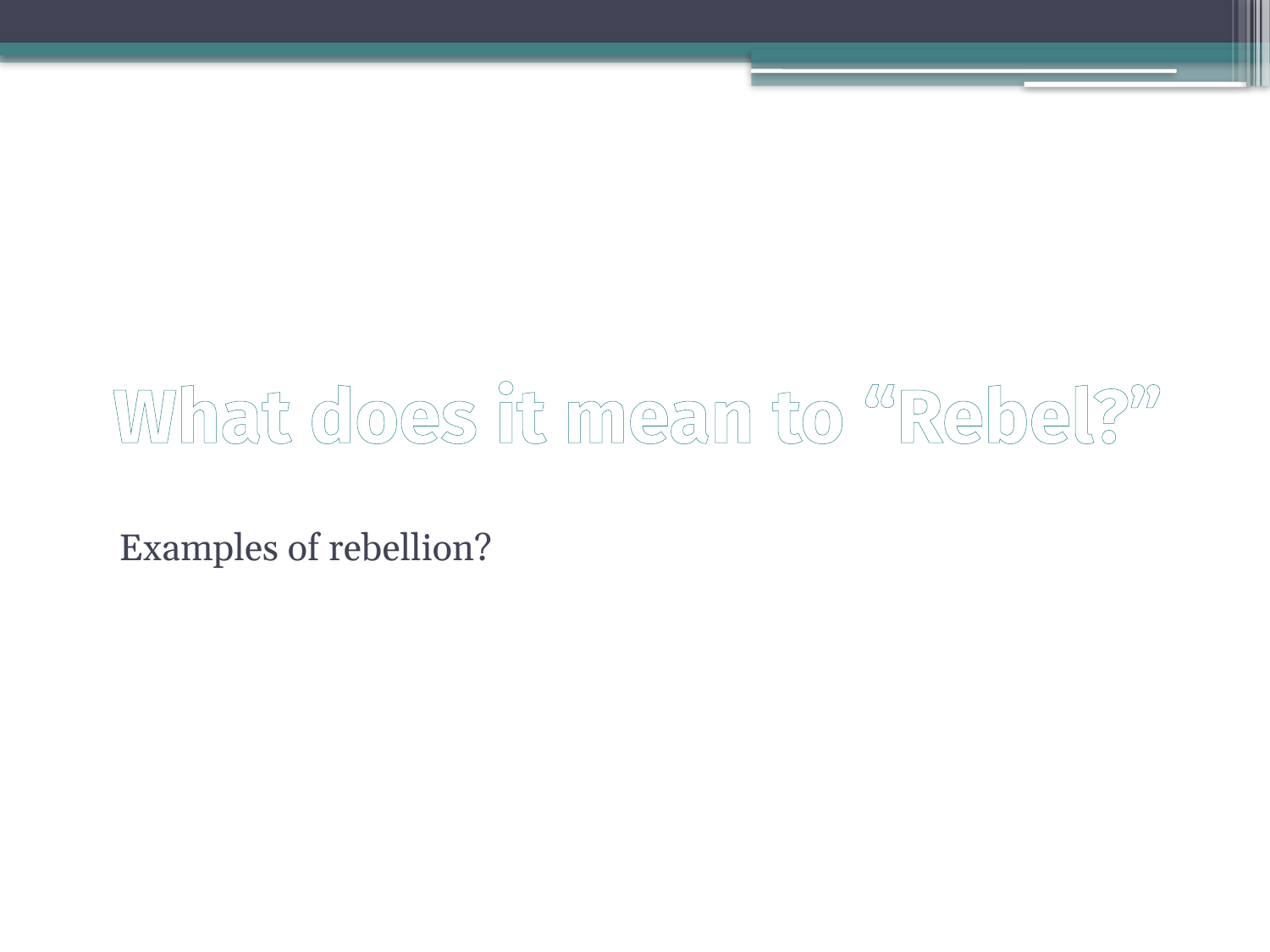

# What does it mean to “Rebel?”

Examples of rebellion?